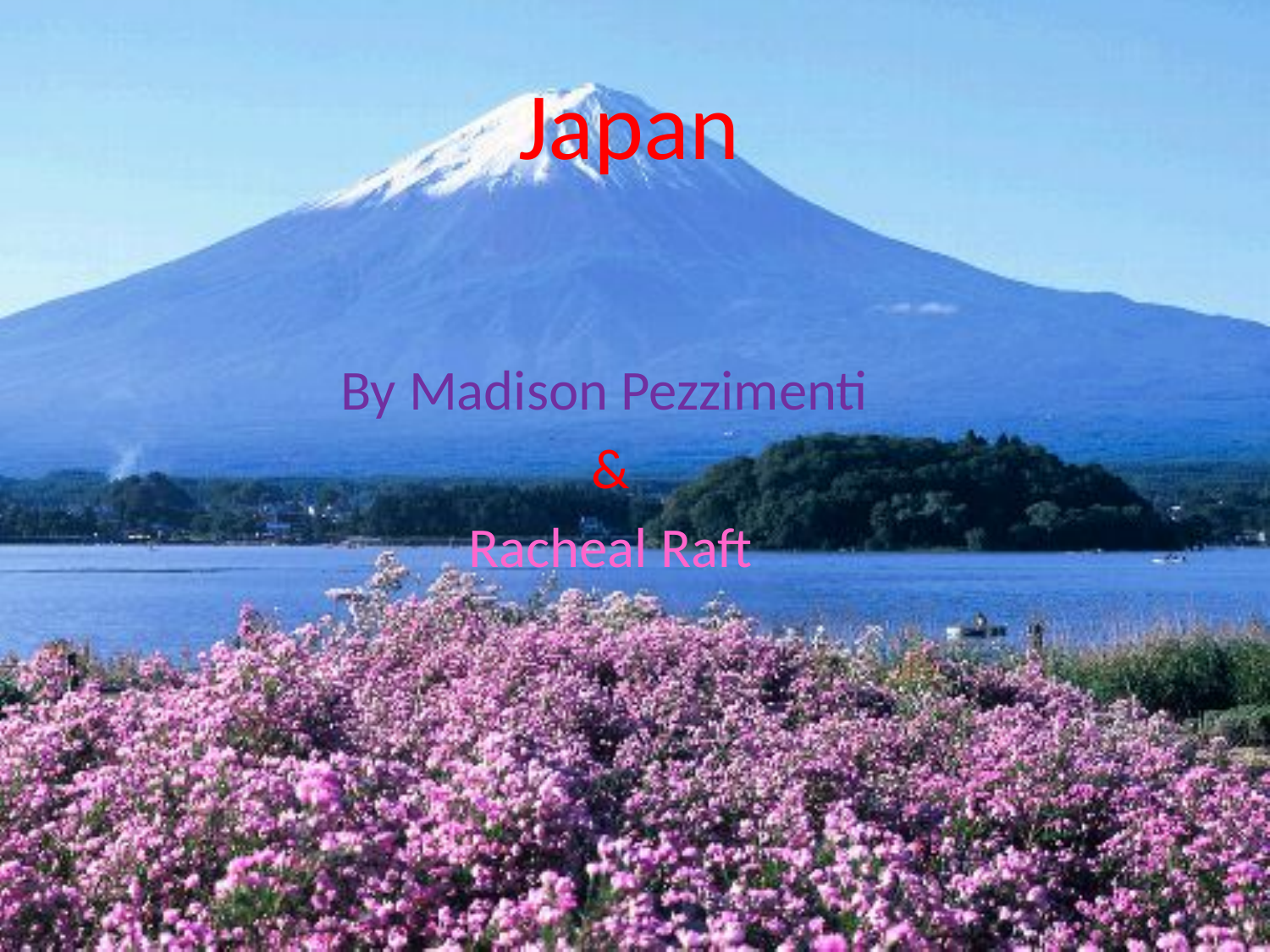

# Japan
By Madison Pezzimenti
 &
 Racheal Raft